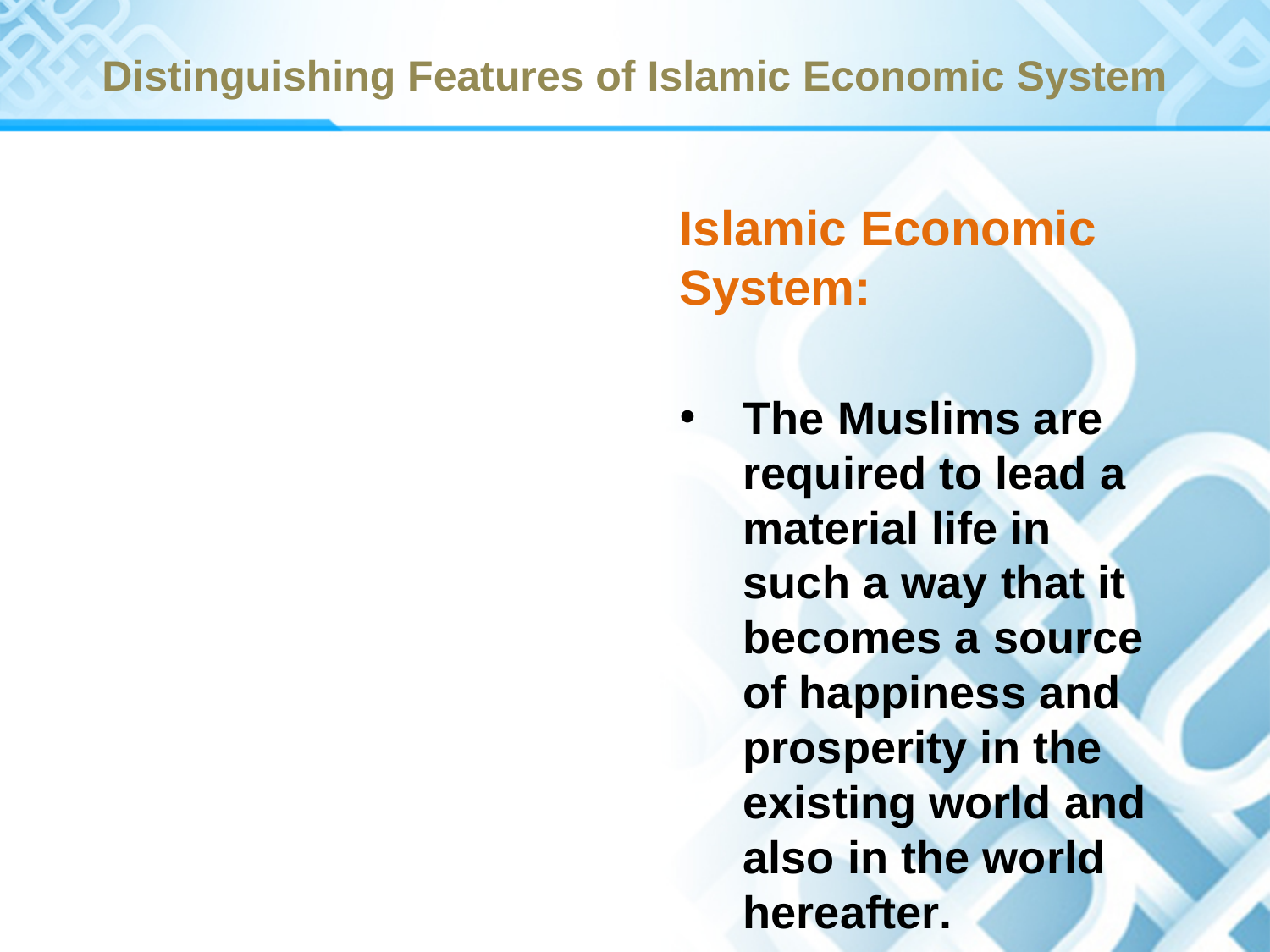

Distinguishing Features of Islamic Economic System
Islamic Economic System:

The Muslims are required to lead a material life in such a way that it becomes a source of happiness and prosperity in the existing world and also in the world hereafter.